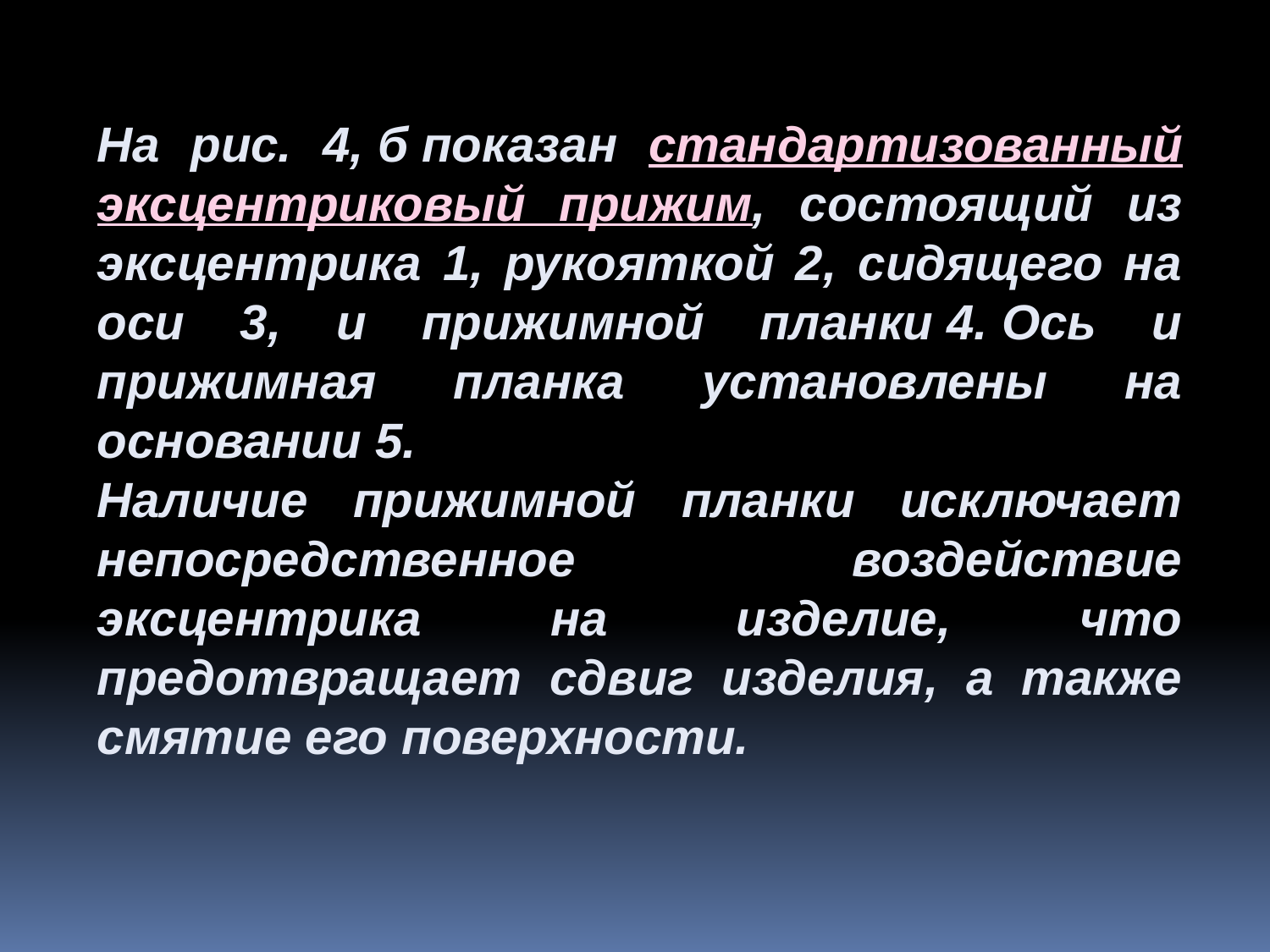

На рис. 4, б показан стандартизованный эксцентриковый прижим, состоящий из эксцентрика 1, рукояткой 2, сидящего на оси 3, и прижимной планки 4. Ось и прижимная планка установлены на основании 5.
Наличие прижимной планки исключает непосредственное воздействие эксцентрика на изделие, что предотвращает сдвиг изделия, а также смя­тие его поверхности.